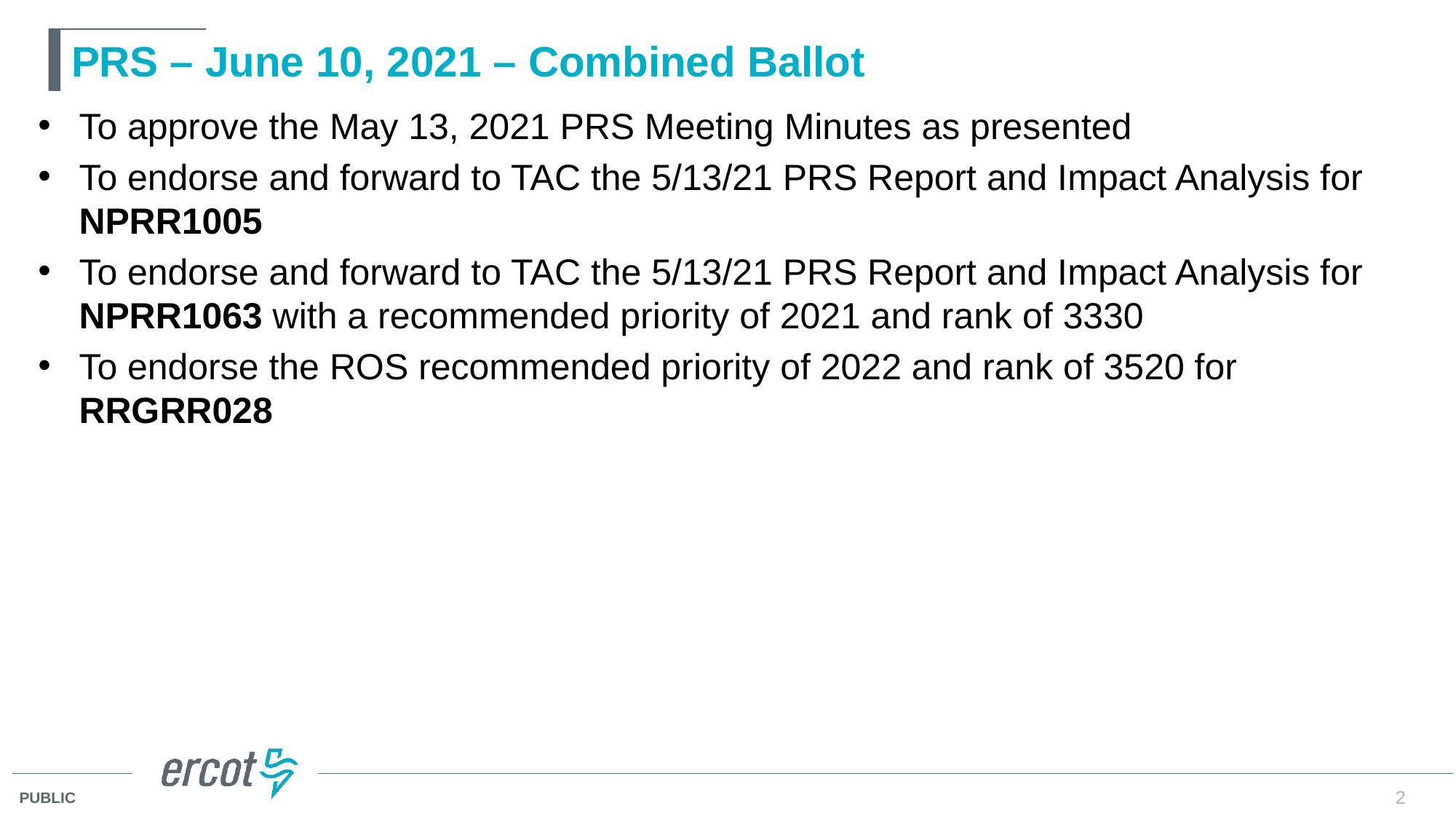

# PRS – June 10, 2021 – Combined Ballot
To approve the May 13, 2021 PRS Meeting Minutes as presented
To endorse and forward to TAC the 5/13/21 PRS Report and Impact Analysis for NPRR1005
To endorse and forward to TAC the 5/13/21 PRS Report and Impact Analysis for NPRR1063 with a recommended priority of 2021 and rank of 3330
To endorse the ROS recommended priority of 2022 and rank of 3520 for RRGRR028
2